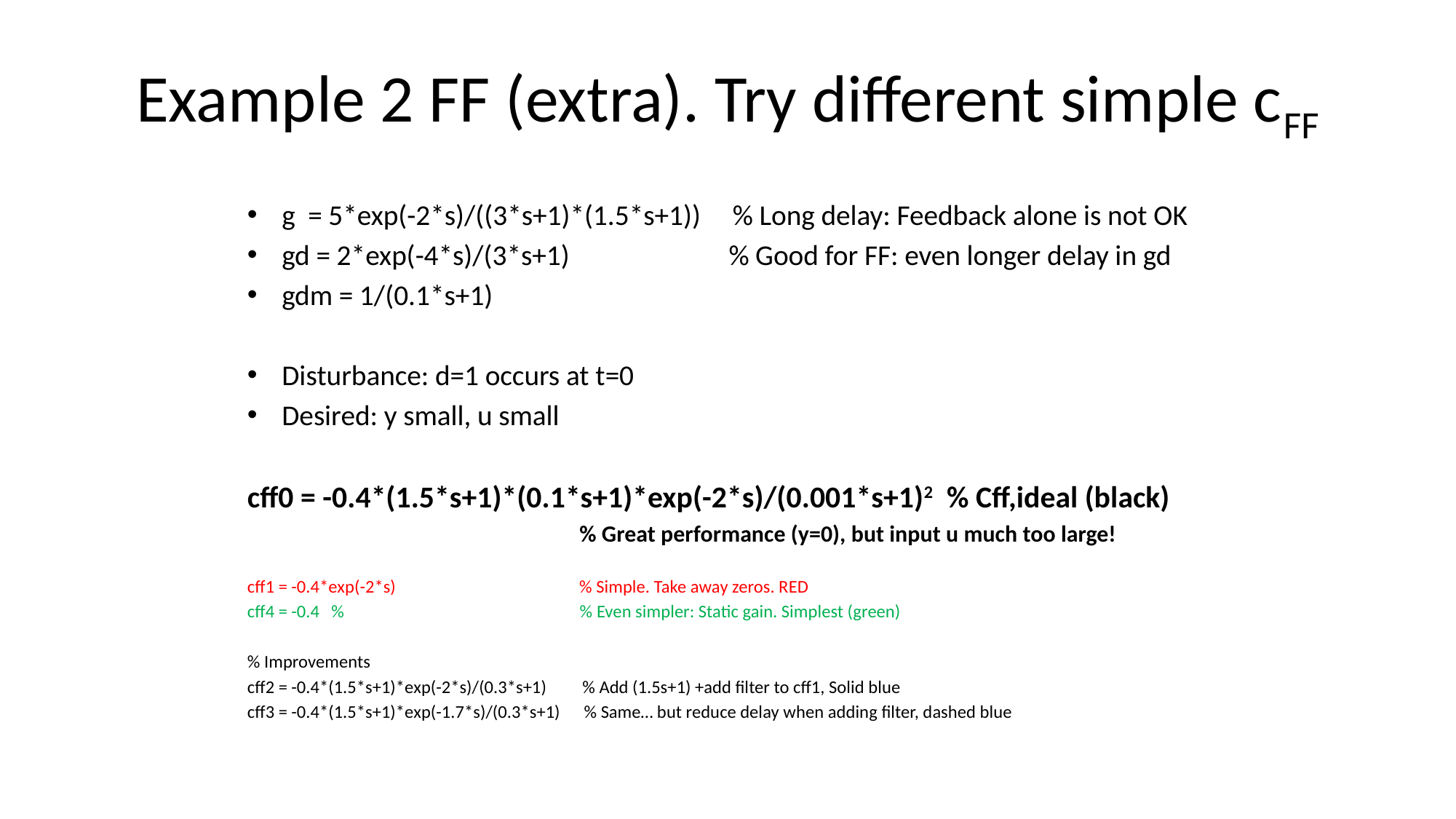

# Example 2 FF (extra). Try different simple cFF
g  = 5*exp(-2*s)/((3*s+1)*(1.5*s+1))     % Long delay: Feedback alone is not OK
gd = 2*exp(-4*s)/(3*s+1)                         % Good for FF: even longer delay in gd
gdm = 1/(0.1*s+1)

Disturbance: d=1 occurs at t=0
Desired: y small, u small

cff0 = -0.4*(1.5*s+1)*(0.1*s+1)*exp(-2*s)/(0.001*s+1)2  % Cff,ideal (black)
                                                                                   % Great performance (y=0), but input u much too large!

cff1 = -0.4*exp(-2*s)                                              % Simple. Take away zeros. RED
cff4 = -0.4   %                                                           % Even simpler: Static gain. Simplest (green)

% Improvements
cff2 = -0.4*(1.5*s+1)*exp(-2*s)/(0.3*s+1)         % Add (1.5s+1) +add filter to cff1, Solid blue
cff3 = -0.4*(1.5*s+1)*exp(-1.7*s)/(0.3*s+1)      % Same… but reduce delay when adding filter, dashed blue